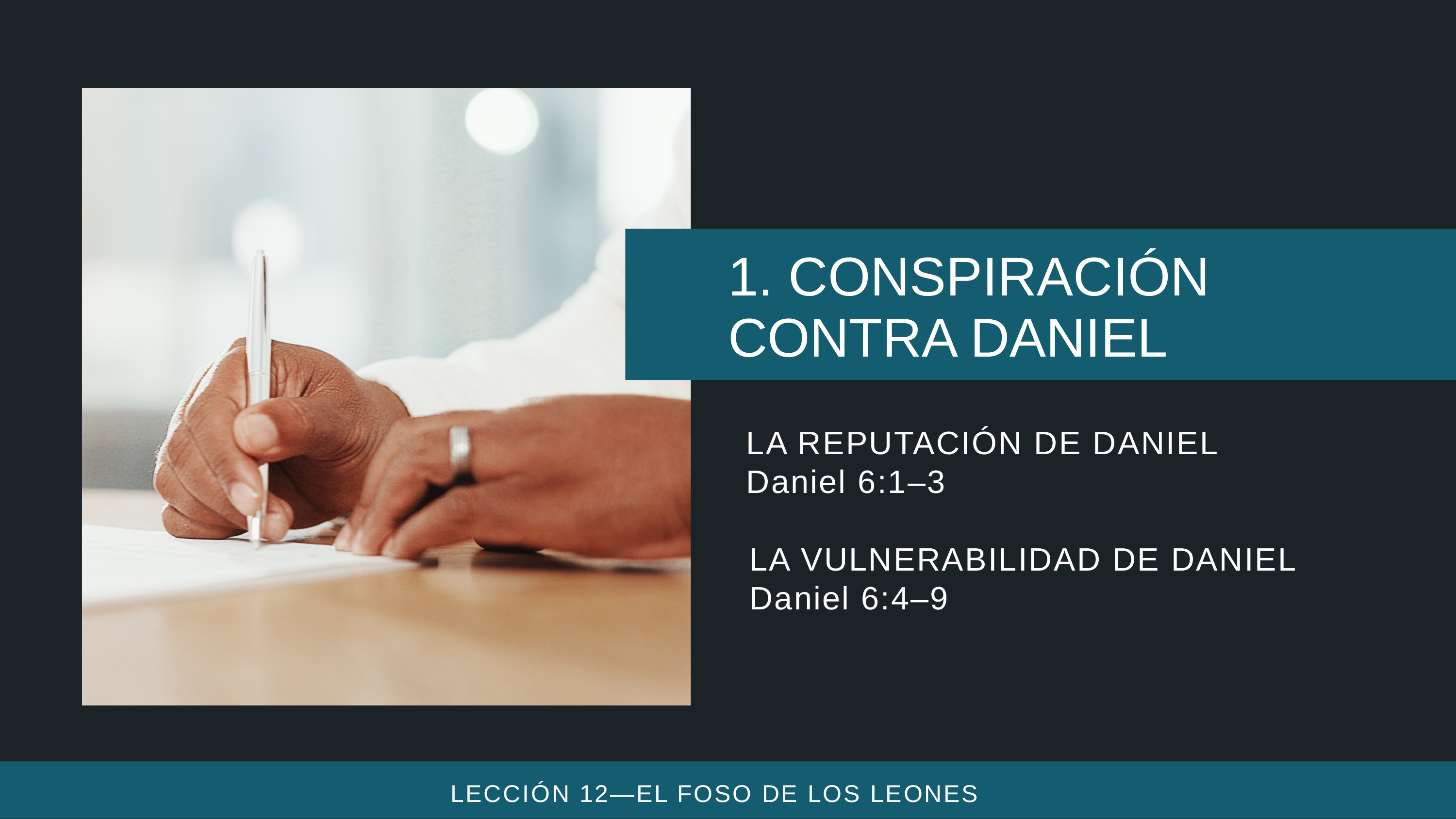

LA REPUTACIÓN DE DANIEL
Daniel 6:1–3
LA VULNERABILIDAD DE DANIEL
Daniel 6:4–9